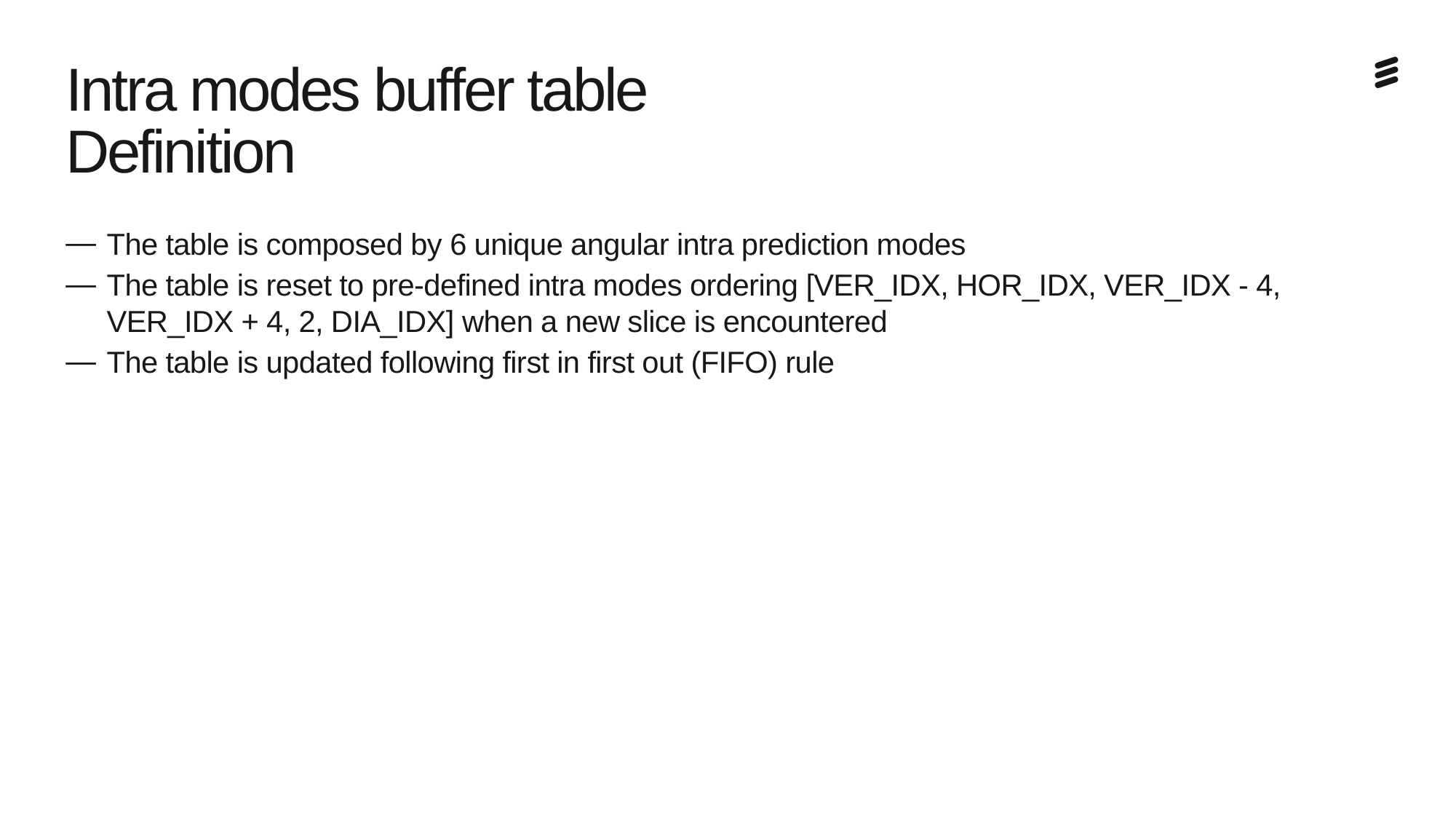

# Intra modes buffer table Definition
The table is composed by 6 unique angular intra prediction modes
The table is reset to pre-defined intra modes ordering [VER_IDX, HOR_IDX, VER_IDX - 4, VER_IDX + 4, 2, DIA_IDX] when a new slice is encountered
The table is updated following first in first out (FIFO) rule